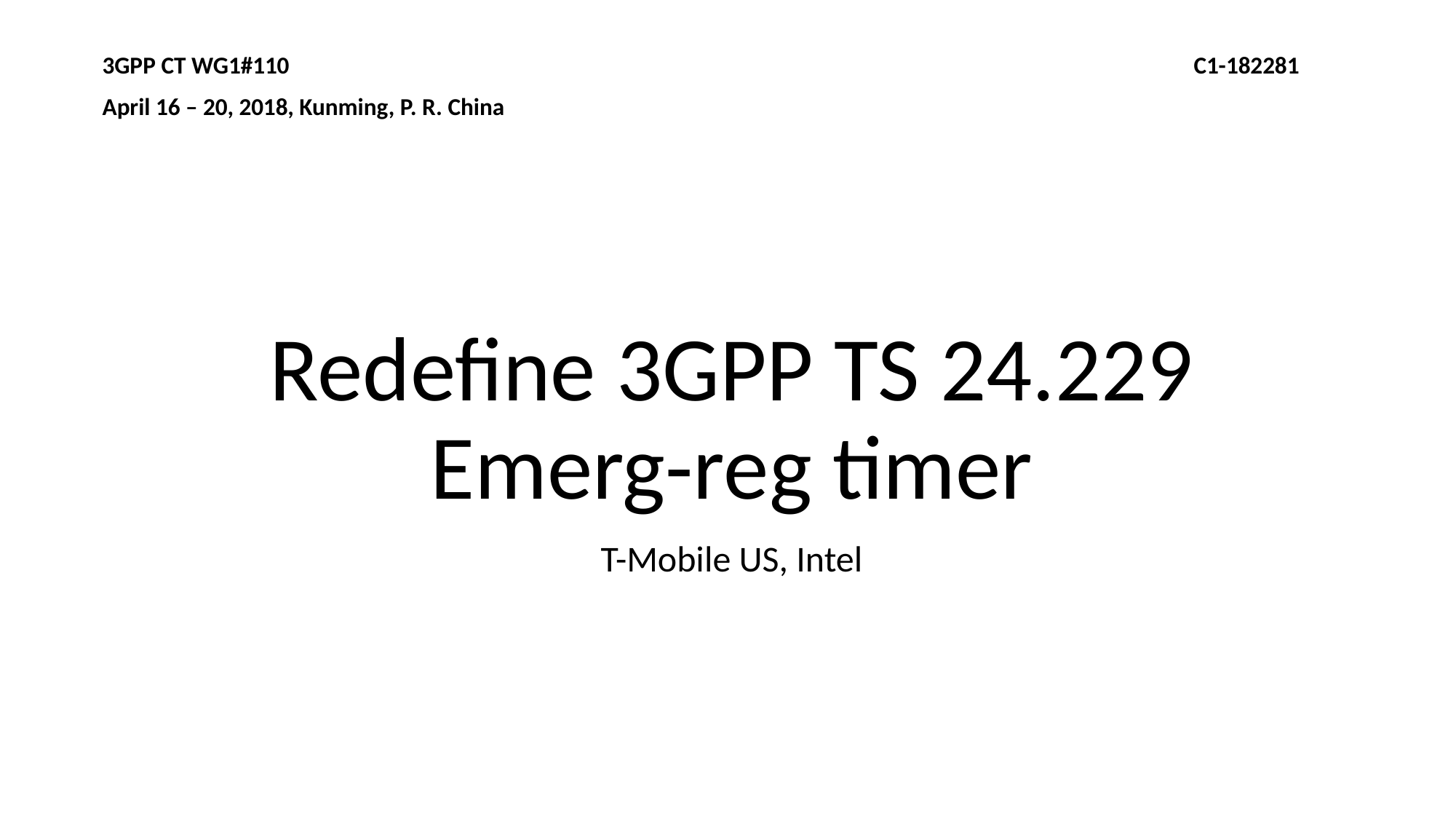

3GPP CT WG1#110									C1-182281
April 16 – 20, 2018, Kunming, P. R. China
# Redefine 3GPP TS 24.229 Emerg-reg timer
T-Mobile US, Intel